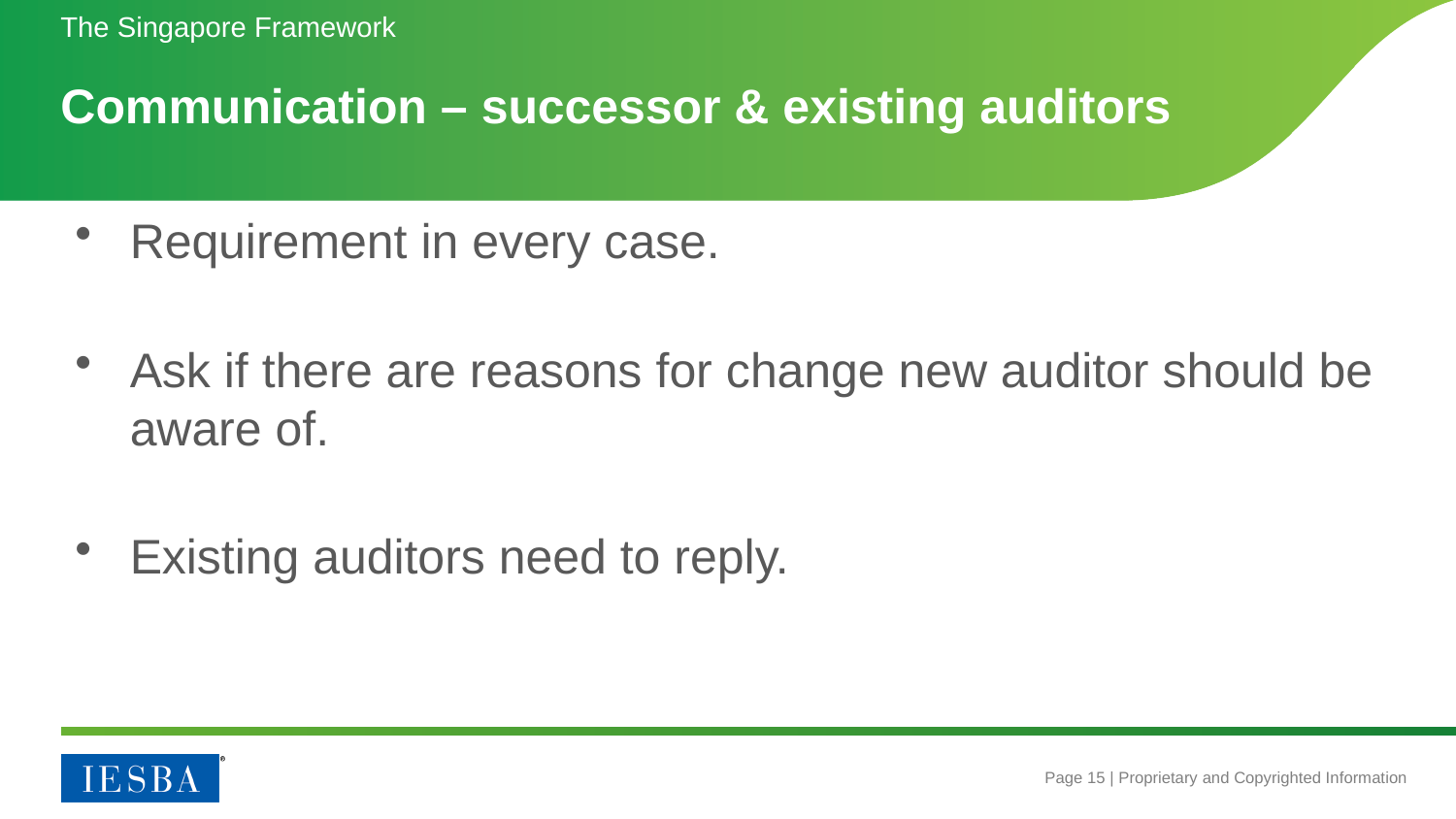

The Singapore Framework

# Communication – successor & existing auditors
Requirement in every case.

Ask if there are reasons for change new auditor should be aware of.

Existing auditors need to reply.